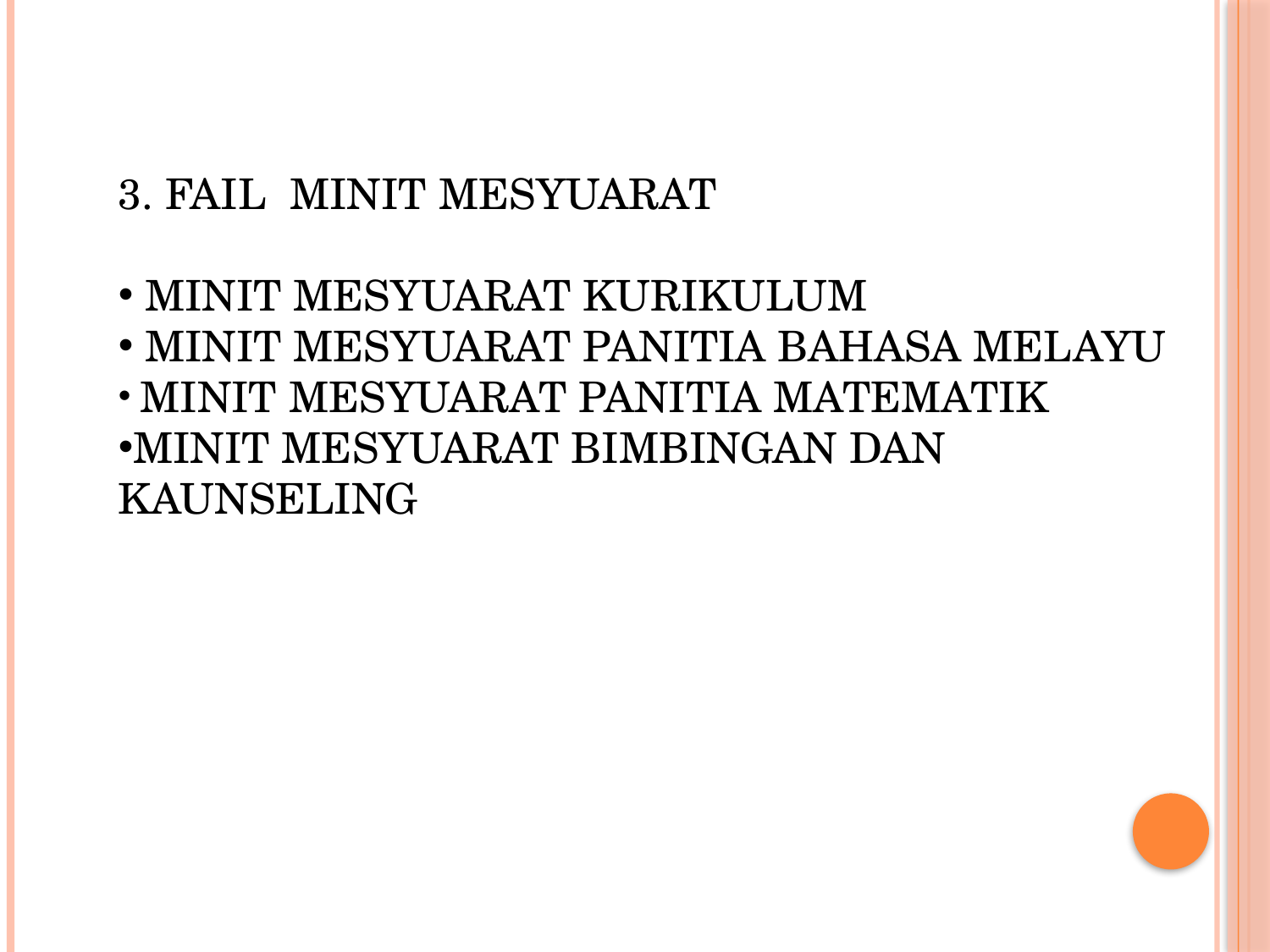

3. Fail  minit mesyuarat

 Minit mesyuarat kurikulum
 Minit mesyuarat panitia bahasa melayu
 Minit mesyuarat panitia matematik
Minit mesyuarat bimbingan dan kaunseling